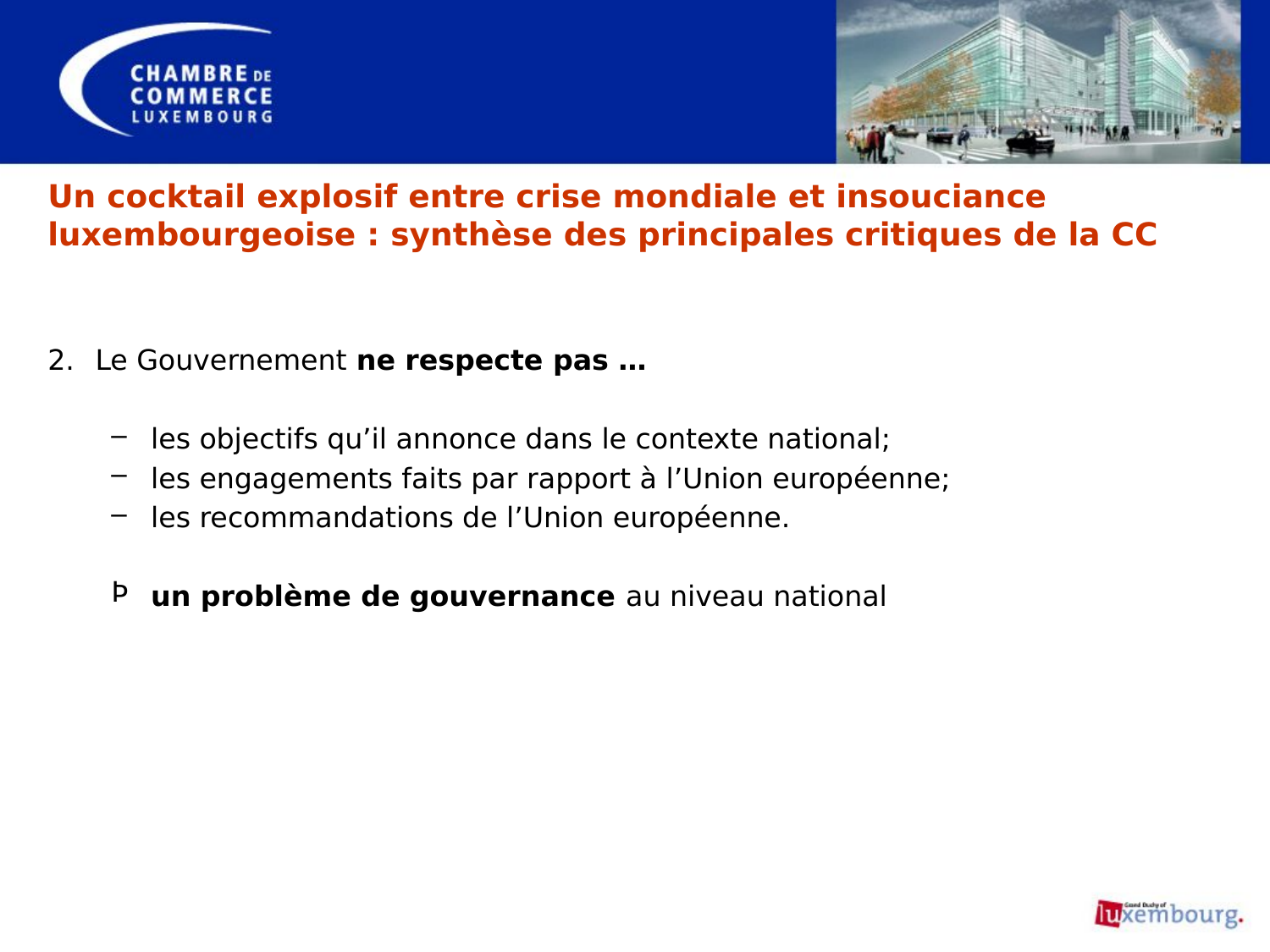

# Un cocktail explosif entre crise mondiale et insouciance luxembourgeoise : synthèse des principales critiques de la CC

Le Gouvernement ne respecte pas …

les objectifs qu’il annonce dans le contexte national;
les engagements faits par rapport à l’Union européenne;
les recommandations de l’Union européenne.

un problème de gouvernance au niveau national